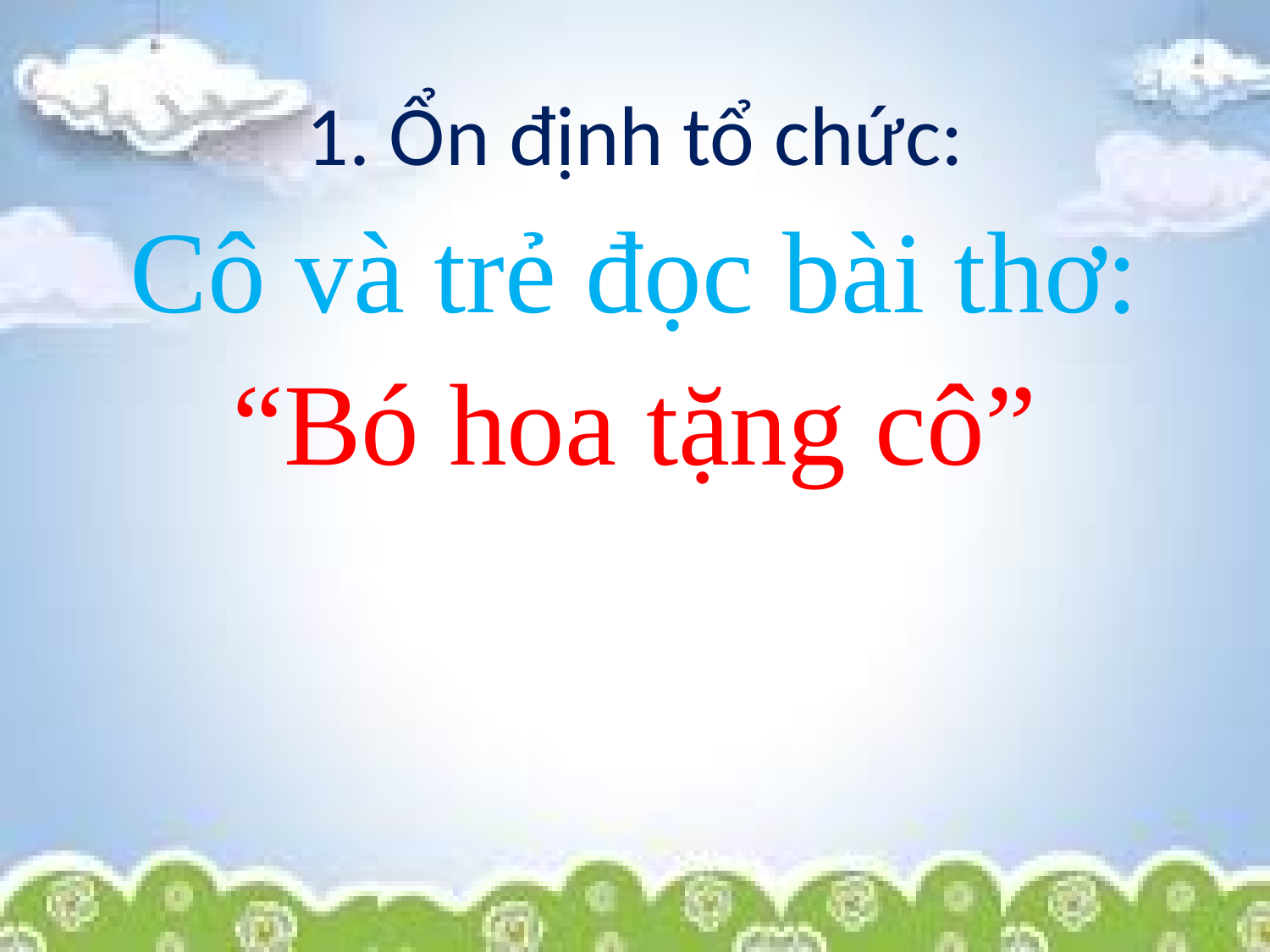

1. Ổn định tổ chức:
Cô và trẻ đọc bài thơ:
“Bó hoa tặng cô”